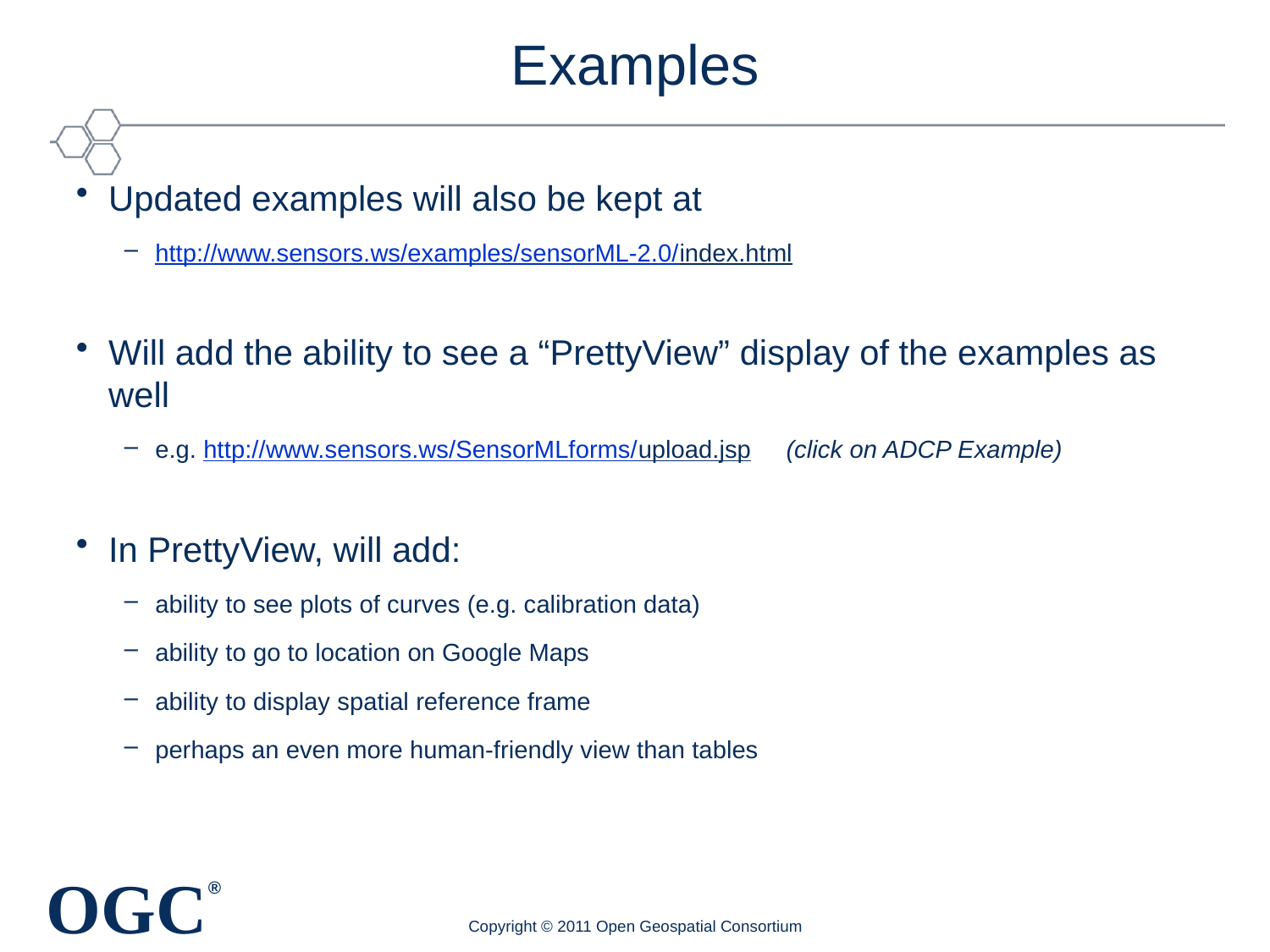

Examples
Updated examples will also be kept at
http://www.sensors.ws/examples/sensorML-2.0/index.html

Will add the ability to see a “PrettyView” display of the examples as well
e.g. http://www.sensors.ws/SensorMLforms/upload.jsp     (click on ADCP Example)

In PrettyView, will add:
ability to see plots of curves (e.g. calibration data)
ability to go to location on Google Maps
ability to display spatial reference frame
perhaps an even more human-friendly view than tables
Copyright © 2011 Open Geospatial Consortium